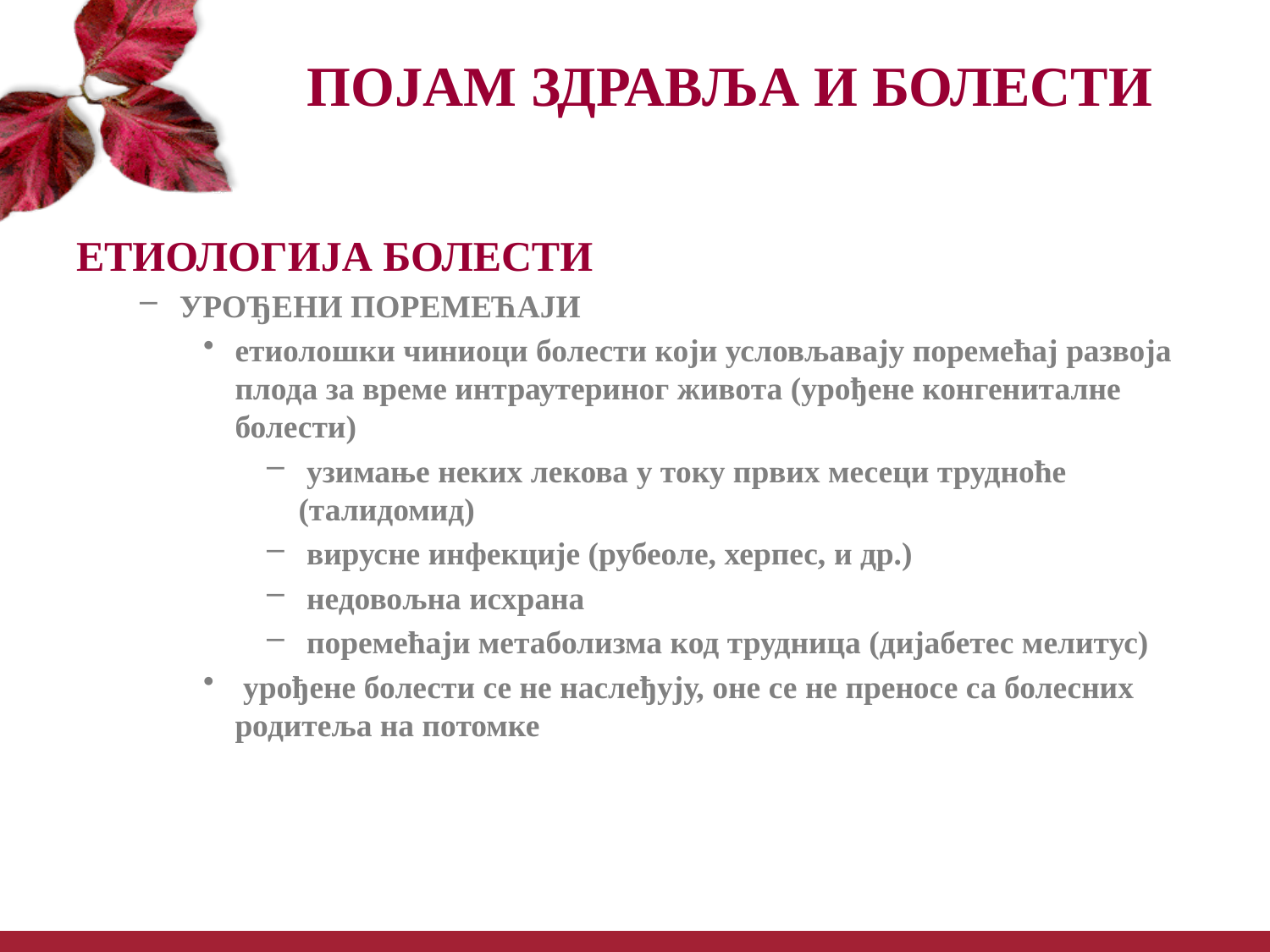

# ПОЈАМ ЗДРАВЉА И БОЛЕСТИ
ЕТИОЛОГИЈА БОЛЕСТИ
УРОЂЕНИ ПОРЕМЕЋАЈИ
етиолошки чиниоци болести који условљавају поремећај развоја плода за време интраутериног живота (урођене конгениталне болести)
 узимање неких лекова у току првих месеци трудноће (талидомид)
 вирусне инфекције (рубеоле, херпес, и др.)
 недовољна исхрана
 поремећаји метаболизма код трудница (дијабетес мелитус)
 урођене болести се не наслеђују, оне се не преносе са болесних родитеља на потомке